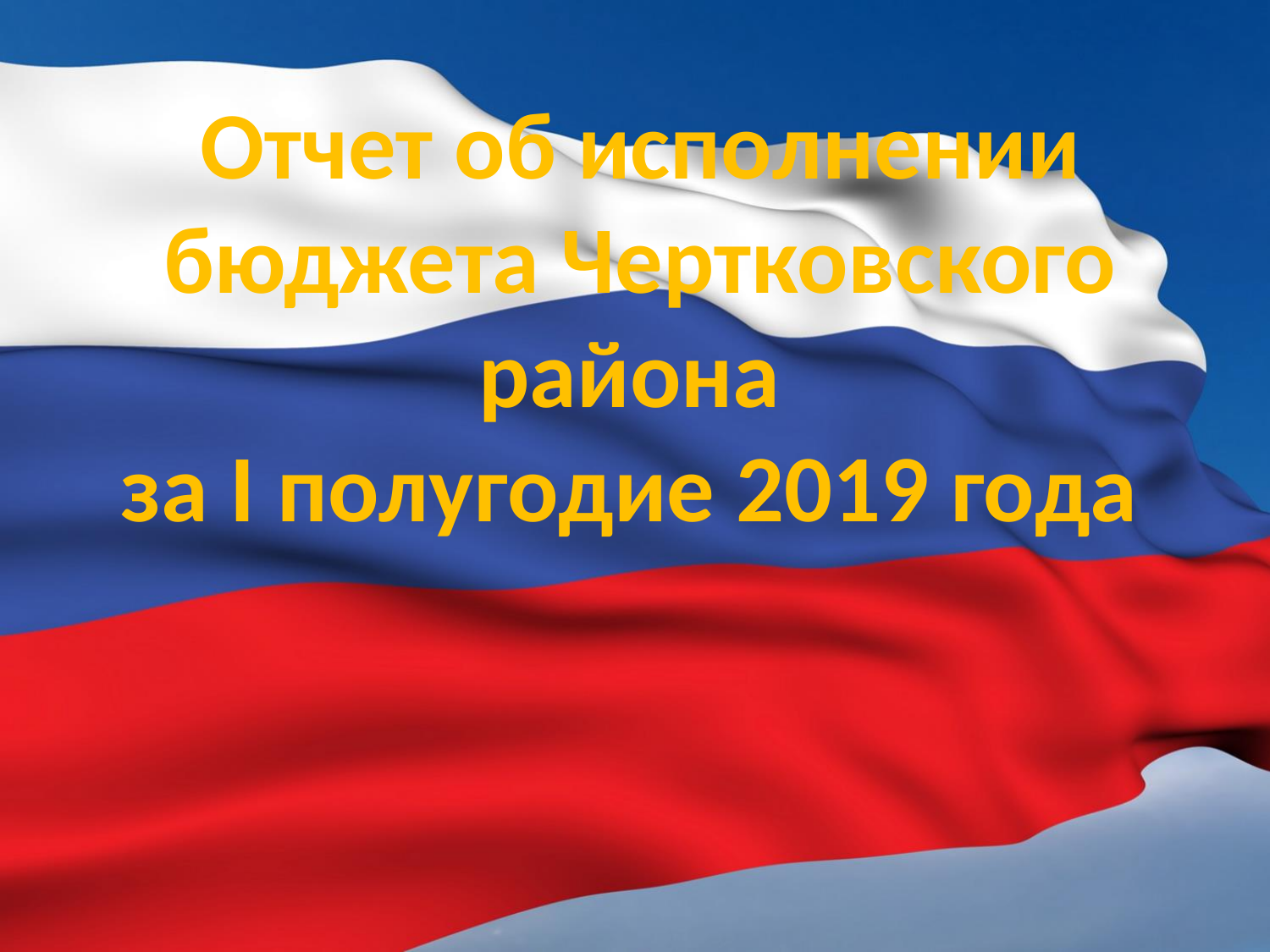

# Отчет об исполнении бюджета Чертковского района за I полугодие 2019 года